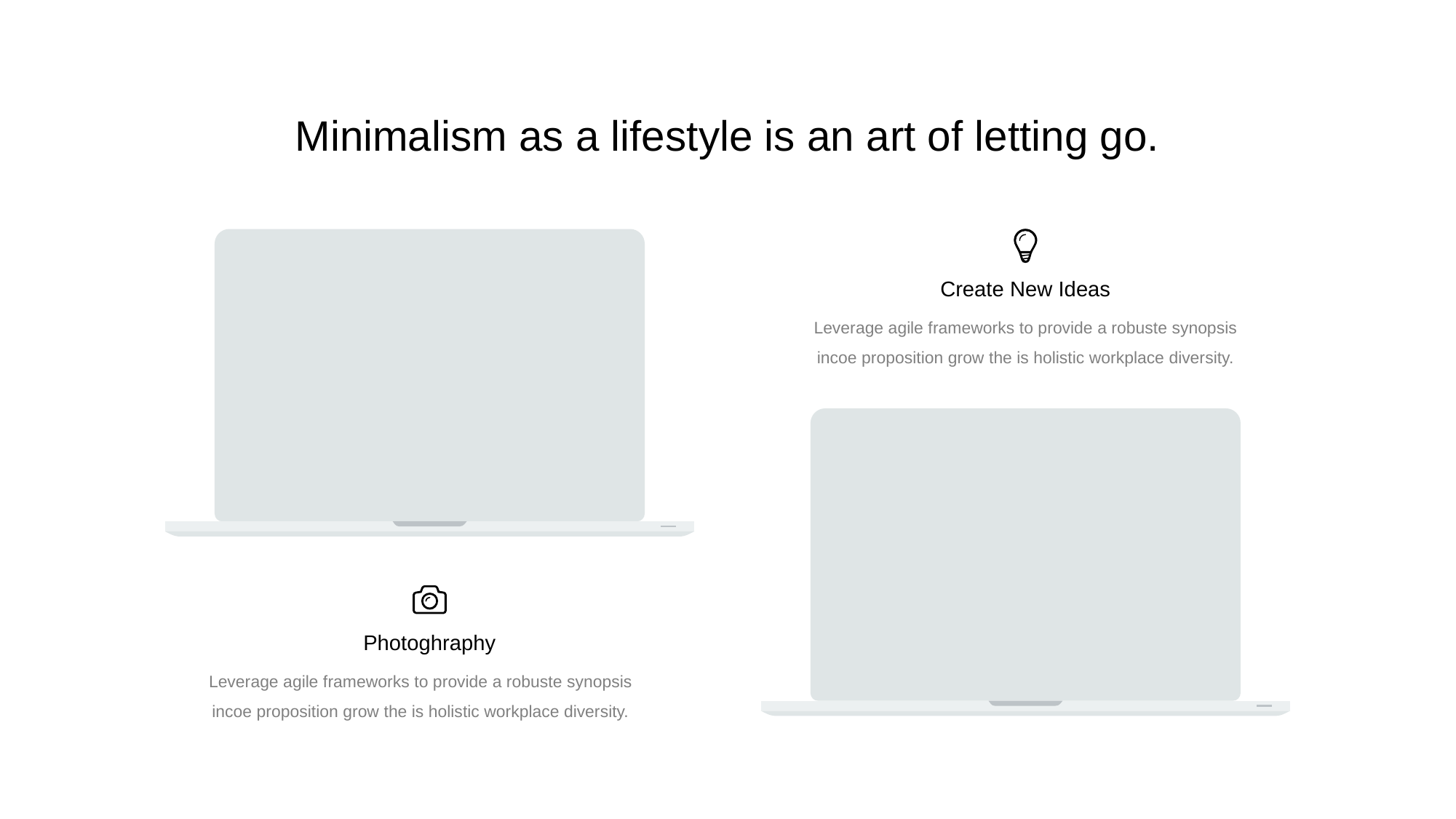

Minimalism as a lifestyle is an art of letting go.

Create New Ideas
Leverage agile frameworks to provide a robuste synopsis incoe proposition grow the is holistic workplace diversity.

Photoghraphy
Leverage agile frameworks to provide a robuste synopsis incoe proposition grow the is holistic workplace diversity.